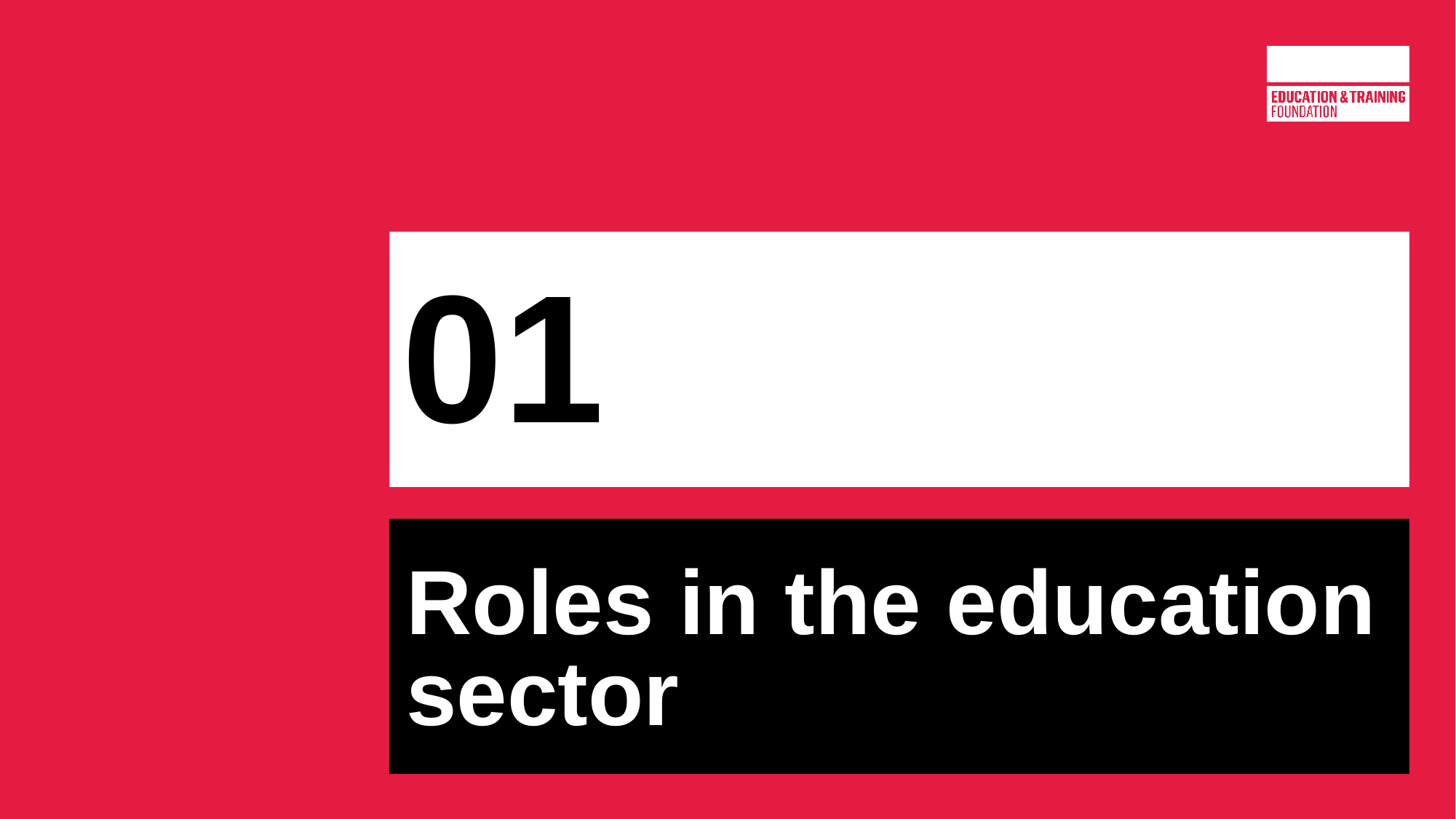

# 01
Roles in the education sector